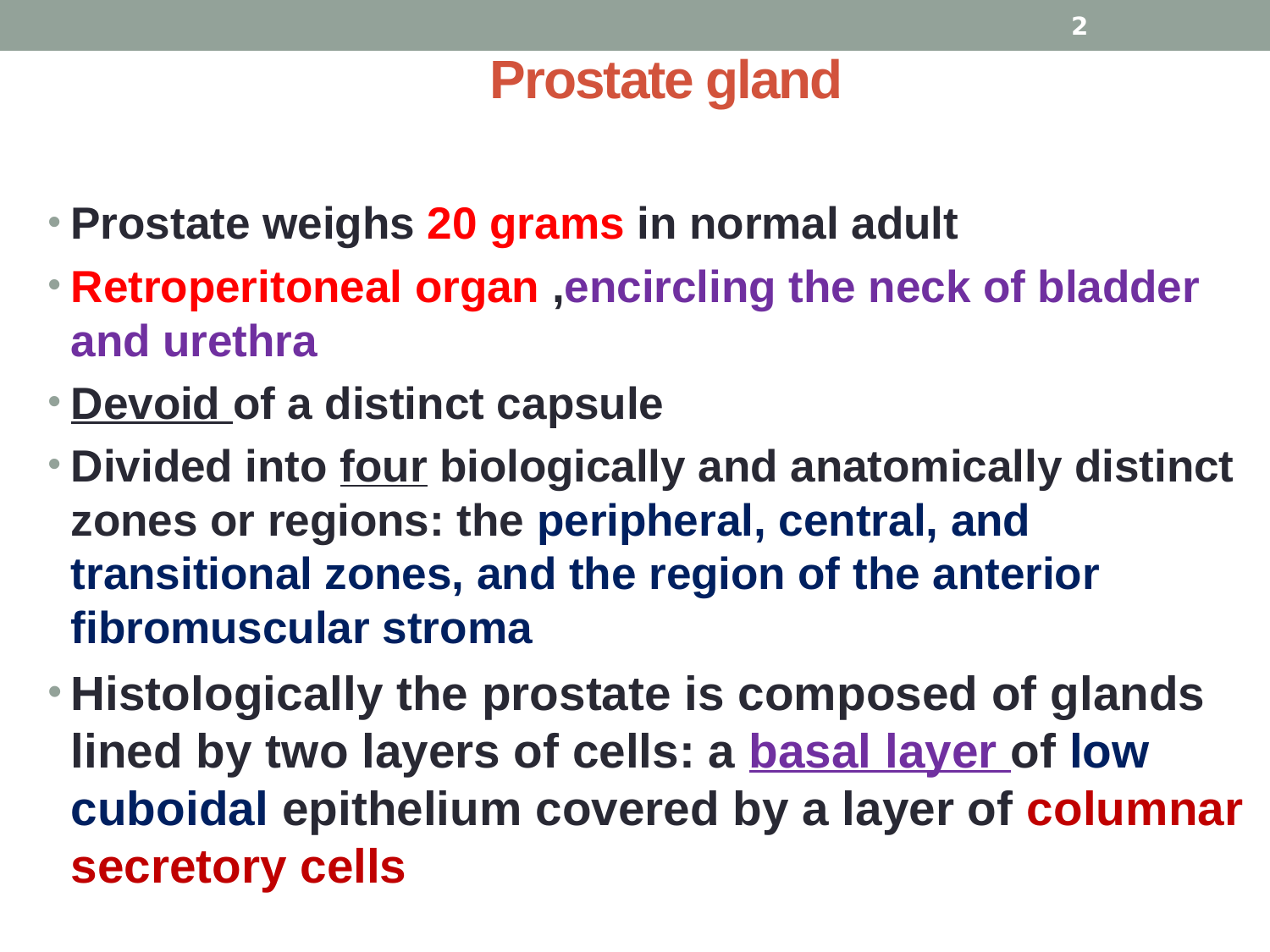

2
# Prostate gland

Prostate weighs 20 grams in normal adult
Retroperitoneal organ ,encircling the neck of bladder and urethra
Devoid of a distinct capsule
Divided into four biologically and anatomically distinct zones or regions: the peripheral, central, and transitional zones, and the region of the anterior fibromuscular stroma
Histologically the prostate is composed of glands lined by two layers of cells: a basal layer of low cuboidal epithelium covered by a layer of columnar secretory cells